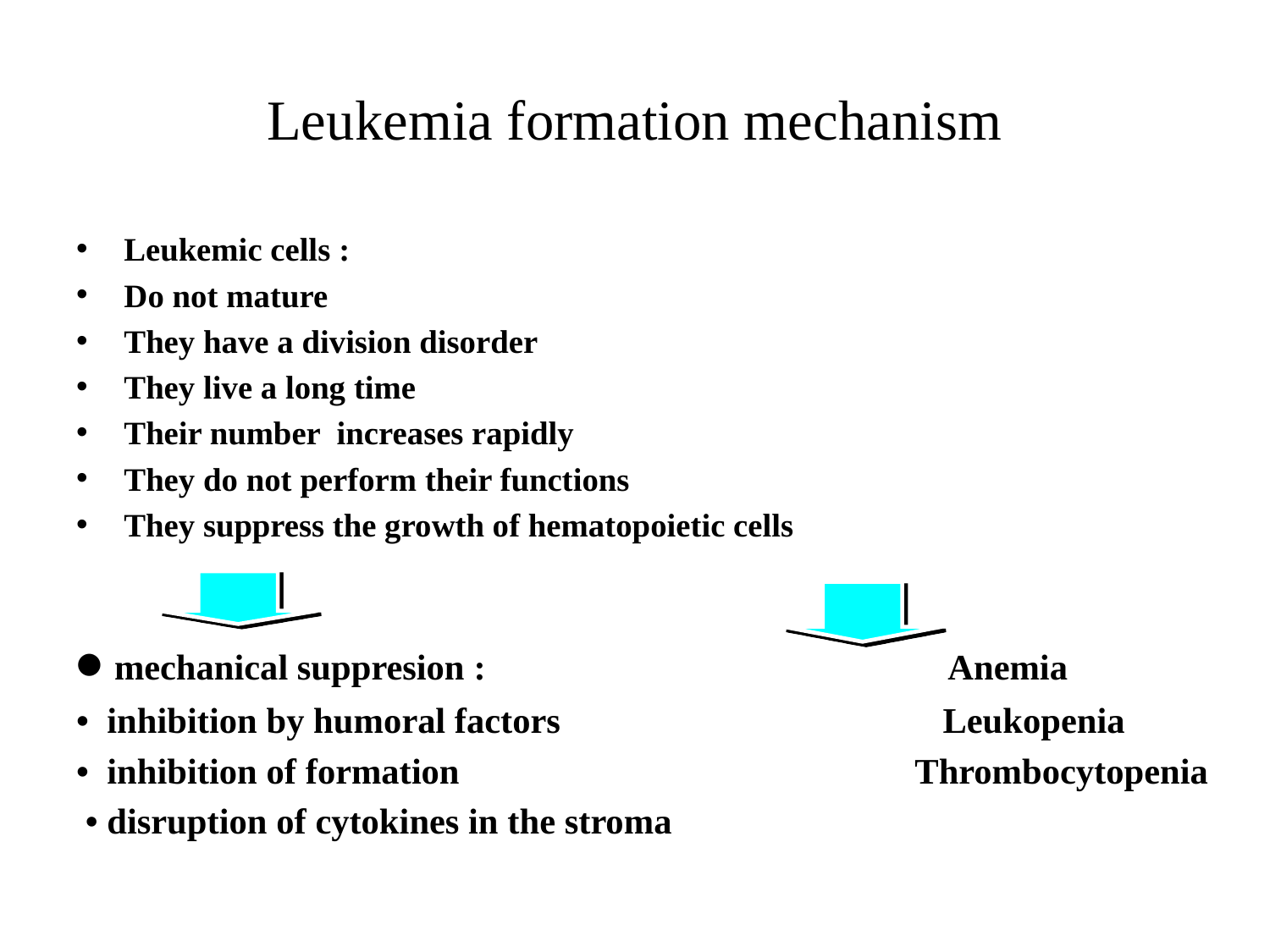

# Leukemia formation mechanism
Leukemic cells :
Do not mature
They have a division disorder
They live a long time
Their number  increases rapidly
They do not perform their functions
They suppress the growth of hematopoietic cells

• mechanical suppresion :                                                   Anemia
•  inhibition by humoral factors                                          Leukopenia
•  inhibition of formation                                                  Тhrombocytopenia
 • disruption of cytokines in the stroma